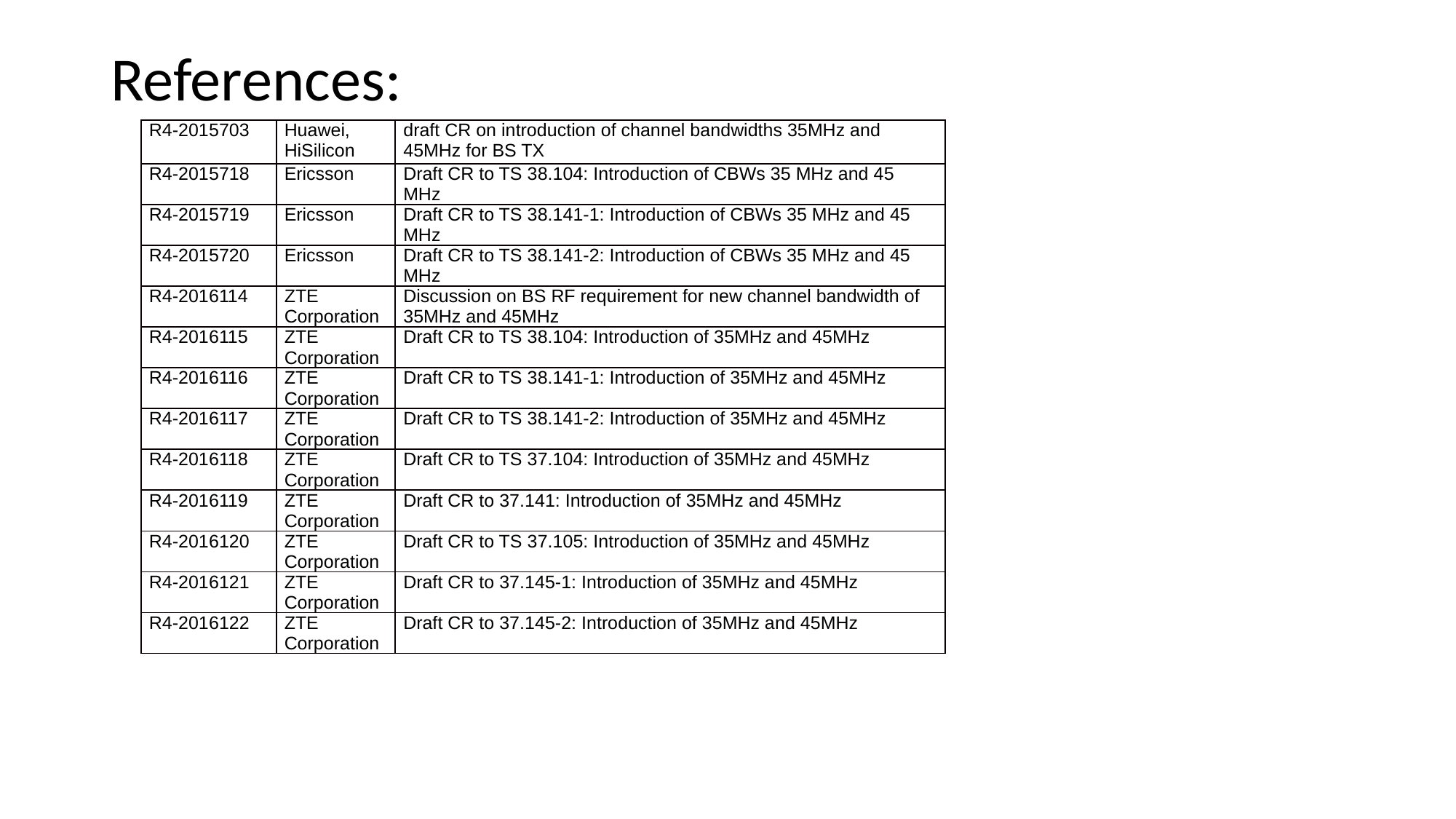

# References:
| R4-2015703 | Huawei, HiSilicon | draft CR on introduction of channel bandwidths 35MHz and 45MHz for BS TX |
| --- | --- | --- |
| R4-2015718 | Ericsson | Draft CR to TS 38.104: Introduction of CBWs 35 MHz and 45 MHz |
| R4-2015719 | Ericsson | Draft CR to TS 38.141-1: Introduction of CBWs 35 MHz and 45 MHz |
| R4-2015720 | Ericsson | Draft CR to TS 38.141-2: Introduction of CBWs 35 MHz and 45 MHz |
| R4-2016114 | ZTE Corporation | Discussion on BS RF requirement for new channel bandwidth of 35MHz and 45MHz |
| R4-2016115 | ZTE Corporation | Draft CR to TS 38.104: Introduction of 35MHz and 45MHz |
| R4-2016116 | ZTE Corporation | Draft CR to TS 38.141-1: Introduction of 35MHz and 45MHz |
| R4-2016117 | ZTE Corporation | Draft CR to TS 38.141-2: Introduction of 35MHz and 45MHz |
| R4-2016118 | ZTE Corporation | Draft CR to TS 37.104: Introduction of 35MHz and 45MHz |
| R4-2016119 | ZTE Corporation | Draft CR to 37.141: Introduction of 35MHz and 45MHz |
| R4-2016120 | ZTE Corporation | Draft CR to TS 37.105: Introduction of 35MHz and 45MHz |
| R4-2016121 | ZTE Corporation | Draft CR to 37.145-1: Introduction of 35MHz and 45MHz |
| R4-2016122 | ZTE Corporation | Draft CR to 37.145-2: Introduction of 35MHz and 45MHz |
7